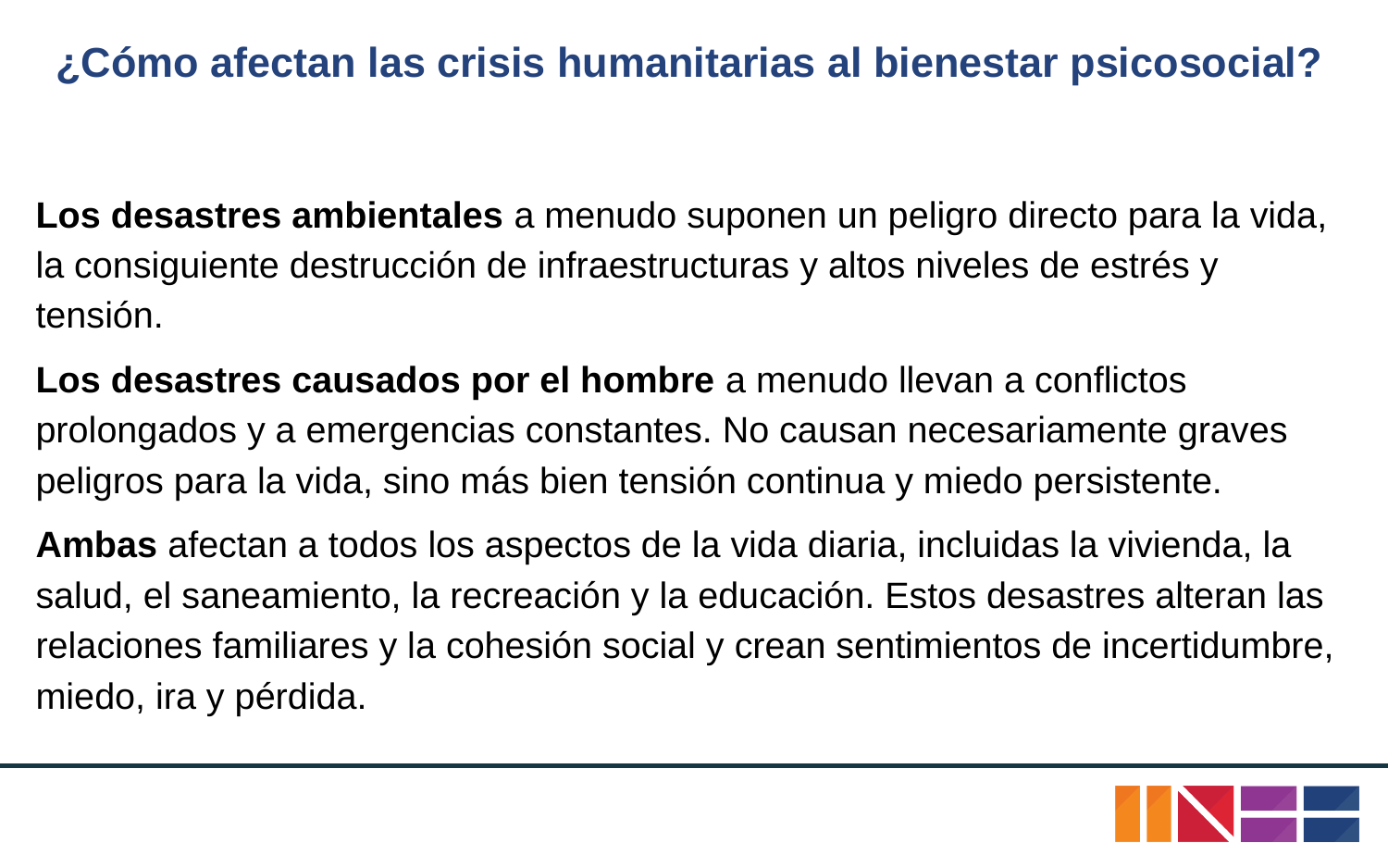

# ¿Cómo afectan las crisis humanitarias al bienestar psicosocial?
Los desastres ambientales a menudo suponen un peligro directo para la vida, la consiguiente destrucción de infraestructuras y altos niveles de estrés y tensión.
Los desastres causados por el hombre a menudo llevan a conflictos prolongados y a emergencias constantes. No causan necesariamente graves peligros para la vida, sino más bien tensión continua y miedo persistente.
Ambas afectan a todos los aspectos de la vida diaria, incluidas la vivienda, la salud, el saneamiento, la recreación y la educación. Estos desastres alteran las relaciones familiares y la cohesión social y crean sentimientos de incertidumbre, miedo, ira y pérdida.